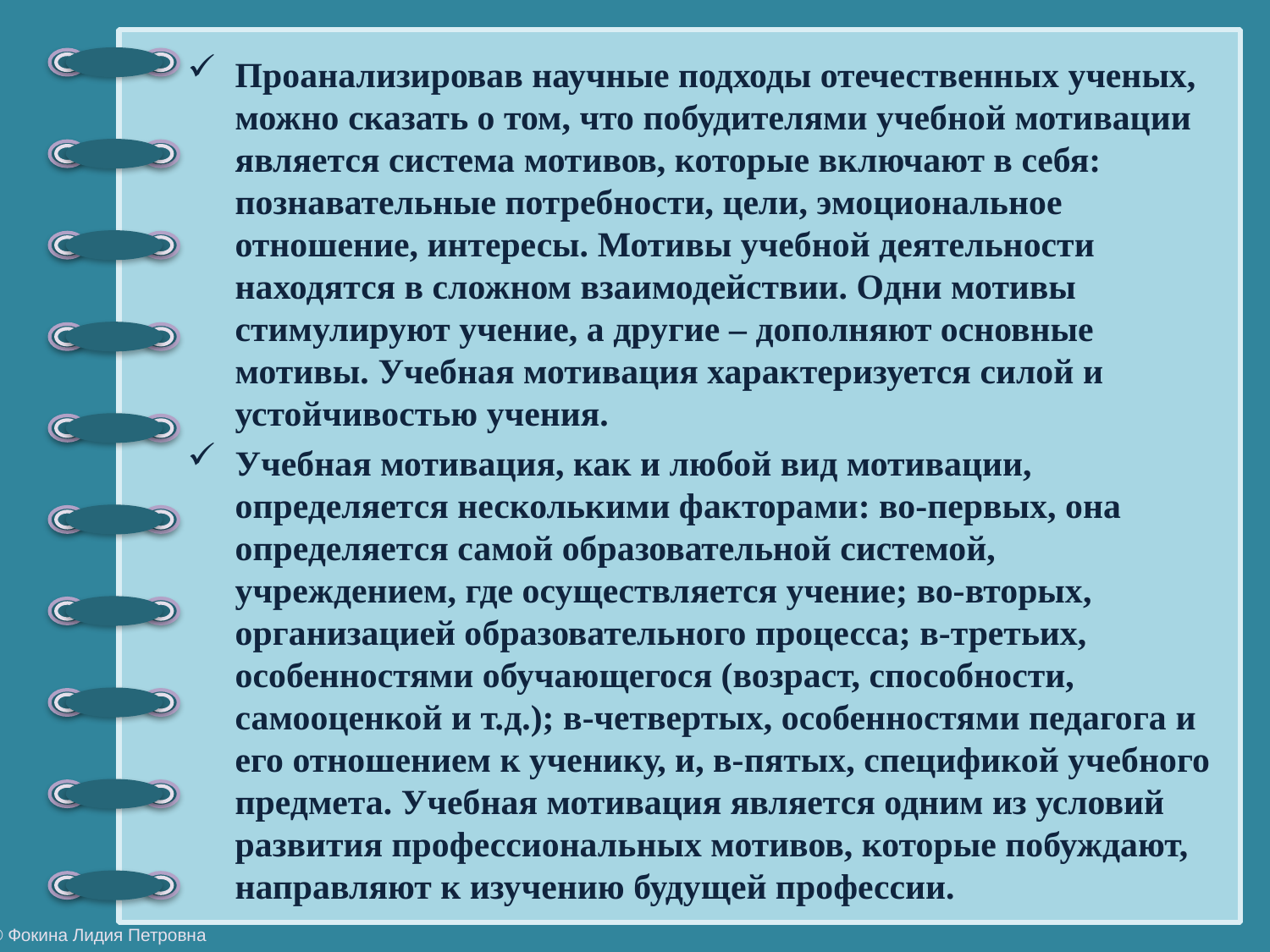

Проанализировав научные подходы отечественных ученых, можно сказать о том, что побудителями учебной мотивации является система мотивов, которые включают в себя: познавательные потребности, цели, эмоциональное отношение, интересы. Мотивы учебной деятельности находятся в сложном взаимодействии. Одни мотивы стимулируют учение, а другие – дополняют основные мотивы. Учебная мотивация характеризуется силой и устойчивостью учения.
Учебная мотивация, как и любой вид мотивации, определяется несколькими факторами: во-первых, она определяется самой образовательной системой, учреждением, где осуществляется учение; во-вторых, организацией образовательного процесса; в-третьих, особенностями обучающегося (возраст, способности, самооценкой и т.д.); в-четвертых, особенностями педагога и его отношением к ученику, и, в-пятых, спецификой учебного предмета. Учебная мотивация является одним из условий развития профессиональных мотивов, которые побуждают, направляют к изучению будущей профессии.